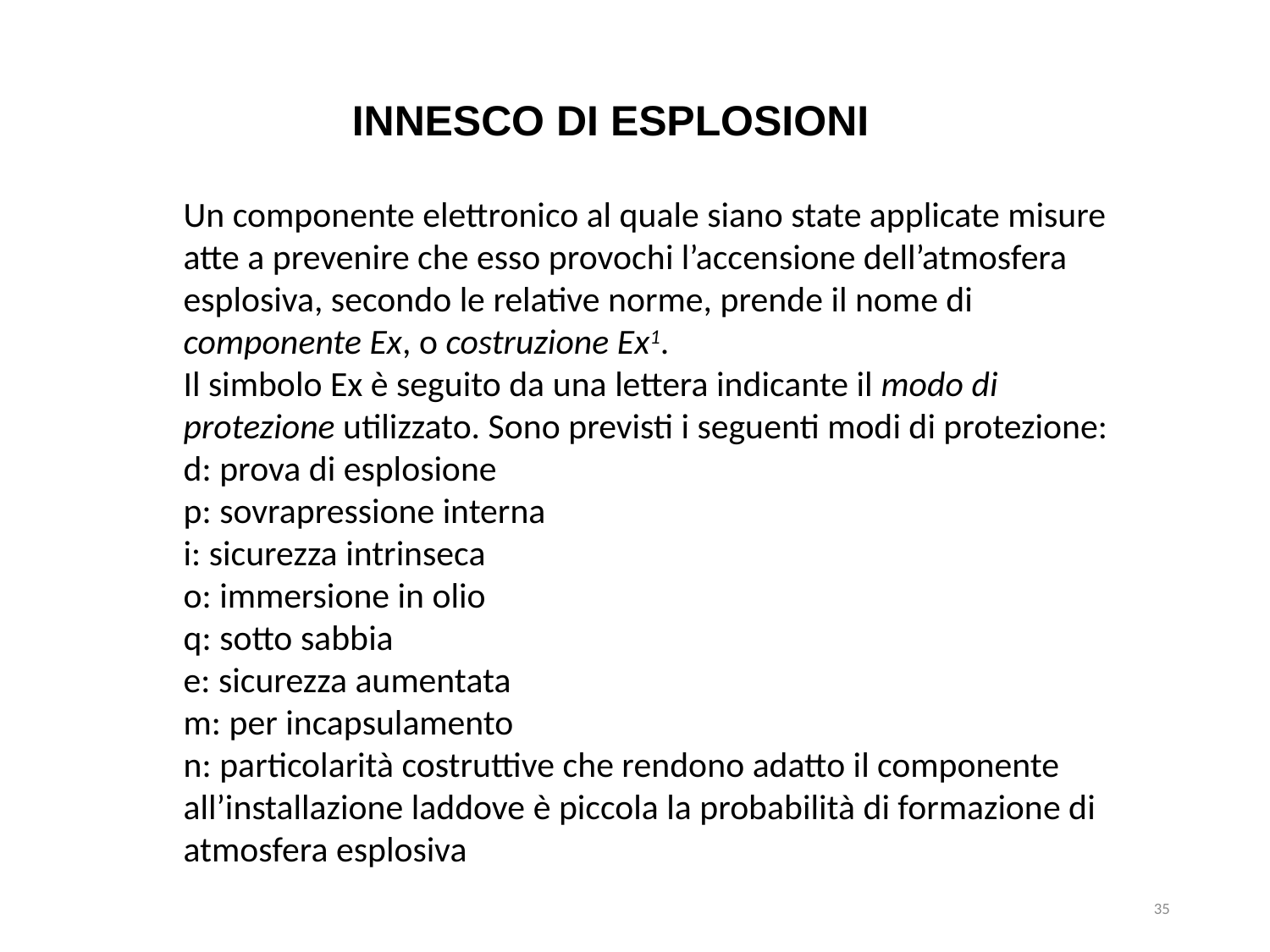

INNESCO DI ESPLOSIONI
Un componente elettronico al quale siano state applicate misure atte a prevenire che esso provochi l’accensione dell’atmosfera esplosiva, secondo le relative norme, prende il nome di componente Ex, o costruzione Ex1.
Il simbolo Ex è seguito da una lettera indicante il modo di protezione utilizzato. Sono previsti i seguenti modi di protezione:
d: prova di esplosione
p: sovrapressione interna
i: sicurezza intrinseca
o: immersione in olio
q: sotto sabbia
e: sicurezza aumentata
m: per incapsulamento
n: particolarità costruttive che rendono adatto il componente all’installazione laddove è piccola la probabilità di formazione di atmosfera esplosiva
35